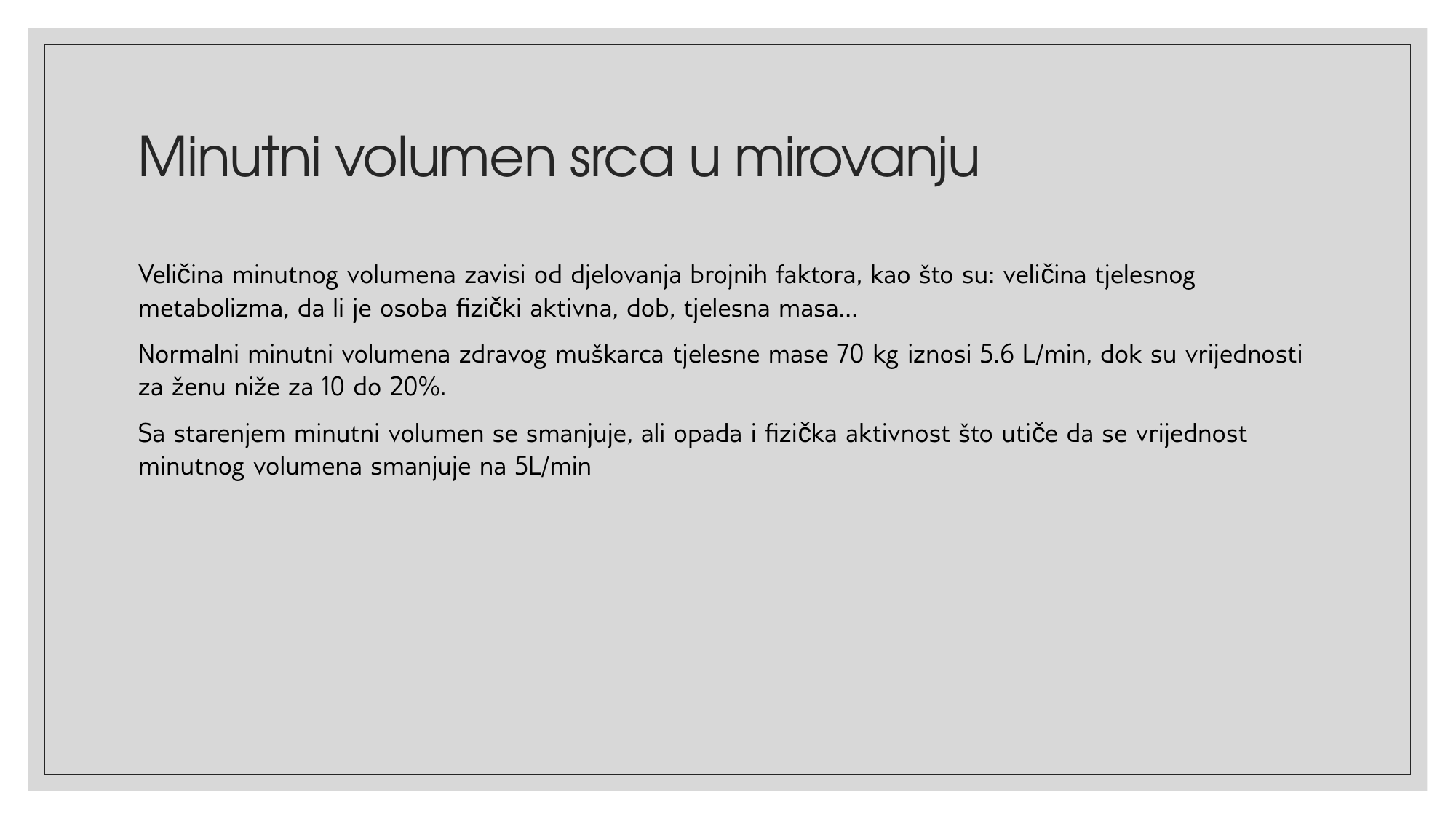

# Minutni volumen srca u mirovanju
Veličina minutnog volumena zavisi od djelovanja brojnih faktora, kao što su: veličina tjelesnog metabolizma, da li je osoba fizički aktivna, dob, tjelesna masa...
Normalni minutni volumena zdravog muškarca tjelesne mase 70 kg iznosi 5.6 L/min, dok su vrijednosti za ženu niže za 10 do 20%.
Sa starenjem minutni volumen se smanjuje, ali opada i fizička aktivnost što utiče da se vrijednost minutnog volumena smanjuje na 5L/min